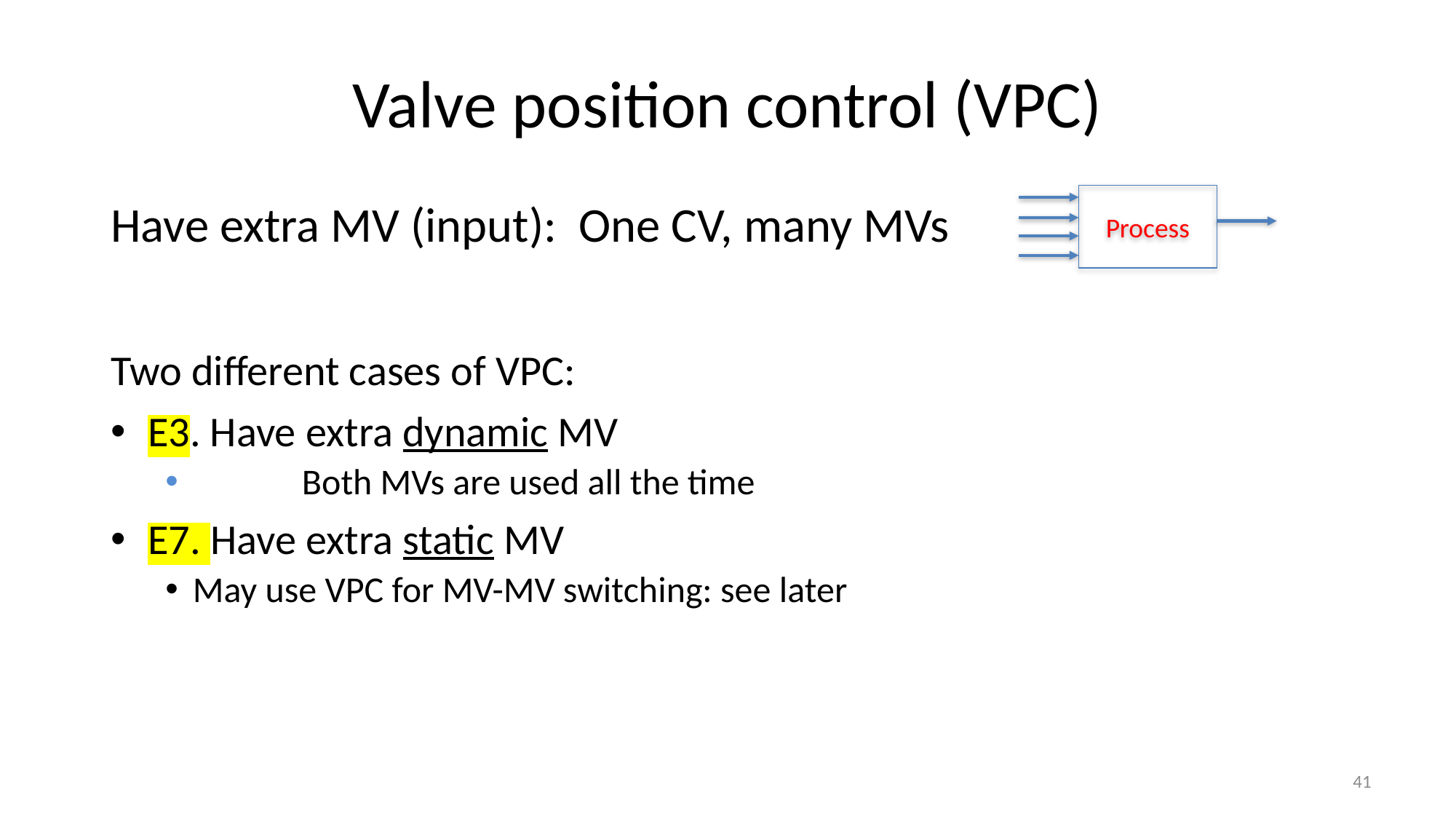

# Valve position control (VPC)
Have extra MV (input):  One CV, many MVs
Process
Two different cases of VPC:
 E3. Have extra dynamic MV
	Both MVs are used all the time
 E7. Have extra static MV
May use VPC for MV-MV switching: see later

41